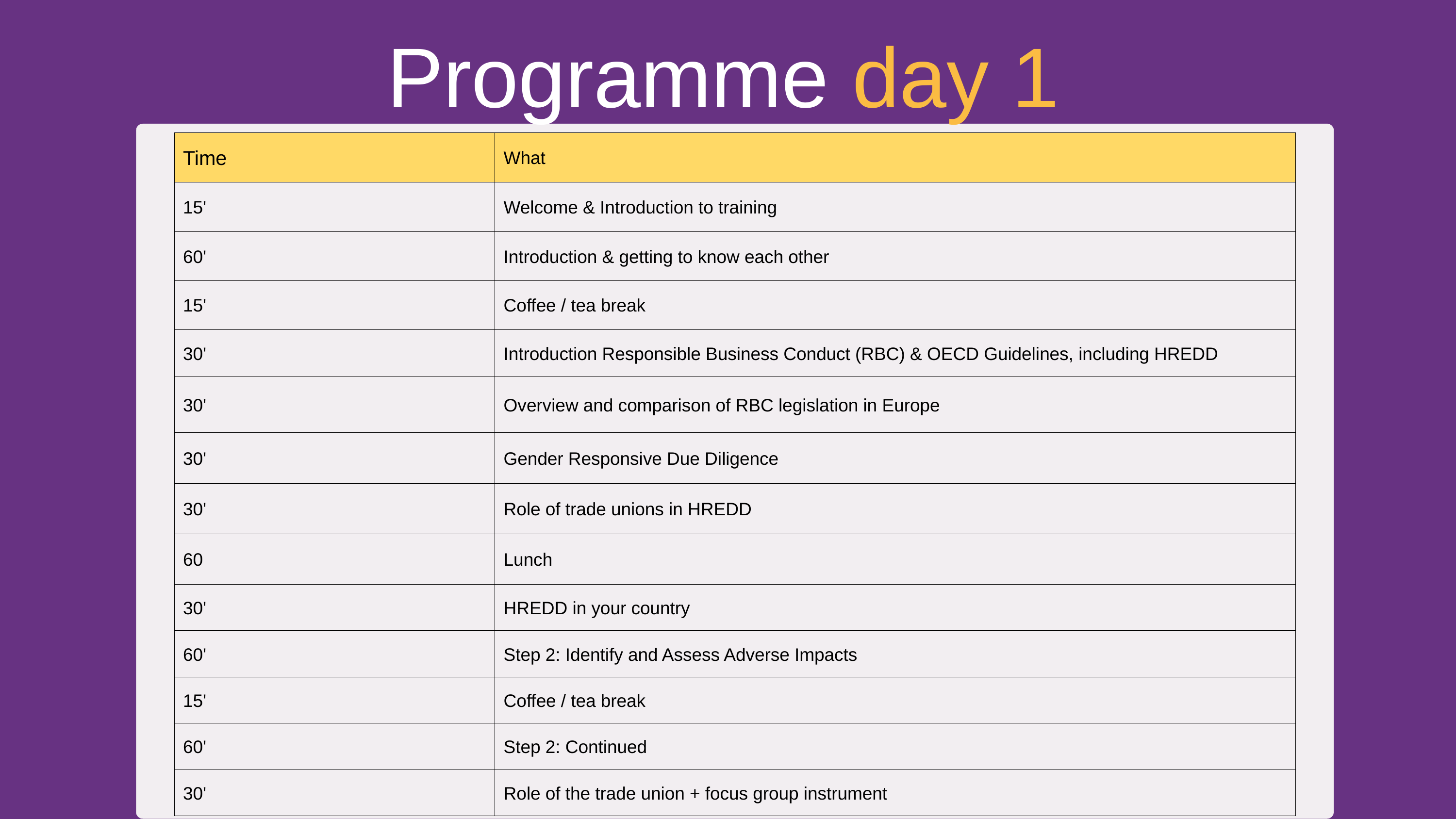

Programme day 1

| Time | What |
| --- | --- |
| 15' | Welcome & Introduction to training |
| 60' | Introduction & getting to know each other |
| 15' | Coffee / tea break |
| 30' | Introduction Responsible Business Conduct (RBC) & OECD Guidelines, including HREDD |
| 30' | Overview and comparison of RBC legislation in Europe |
| 30' | Gender Responsive Due Diligence |
| 30' | Role of trade unions in HREDD |
| 60 | Lunch |
| 30' | HREDD in your country |
| 60' | Step 2: Identify and Assess Adverse Impacts |
| 15' | Coffee / tea break |
| 60' | Step 2: Continued |
| 30' | Role of the trade union + focus group instrument |